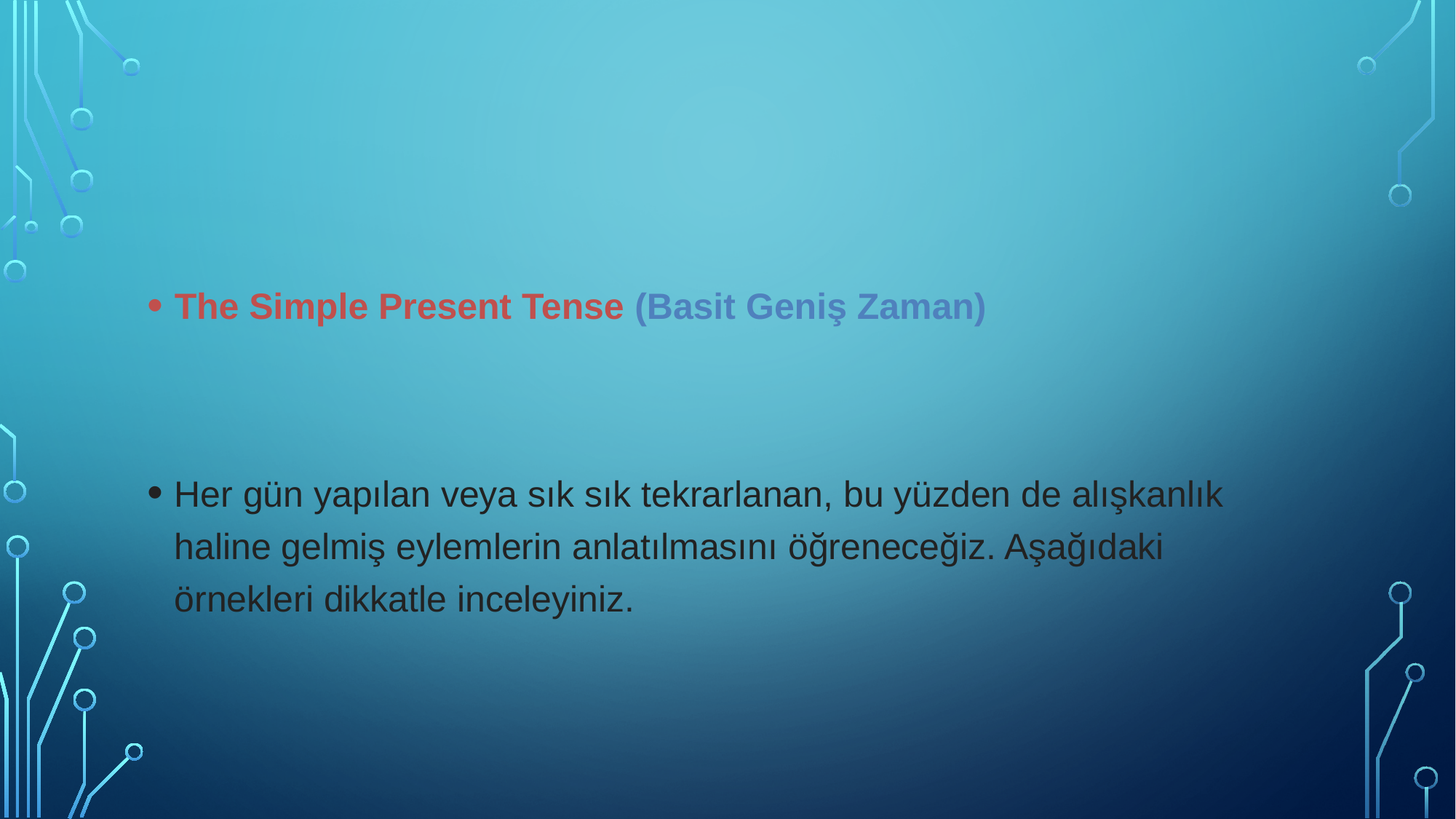

#
The Simple Present Tense (Basit Geniş Zaman)

Her gün yapılan veya sık sık tekrarlanan, bu yüzden de alışkanlık haline gelmiş eylemlerin anlatılmasını öğreneceğiz. Aşağıdaki örnekleri dikkatle inceleyiniz.